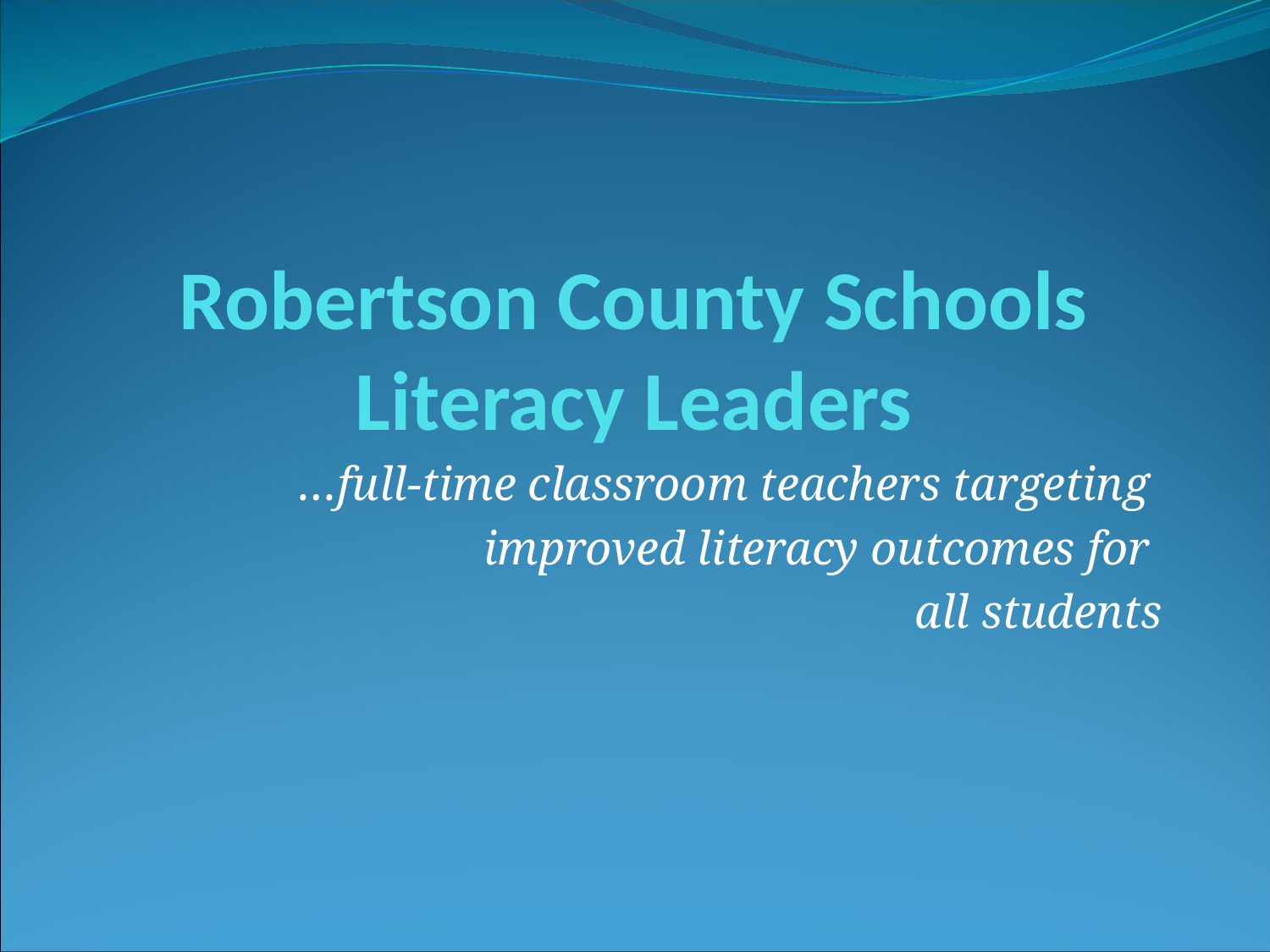

Robertson County Schools Literacy Leaders
…full-time classroom teachers targeting
improved literacy outcomes for
all students